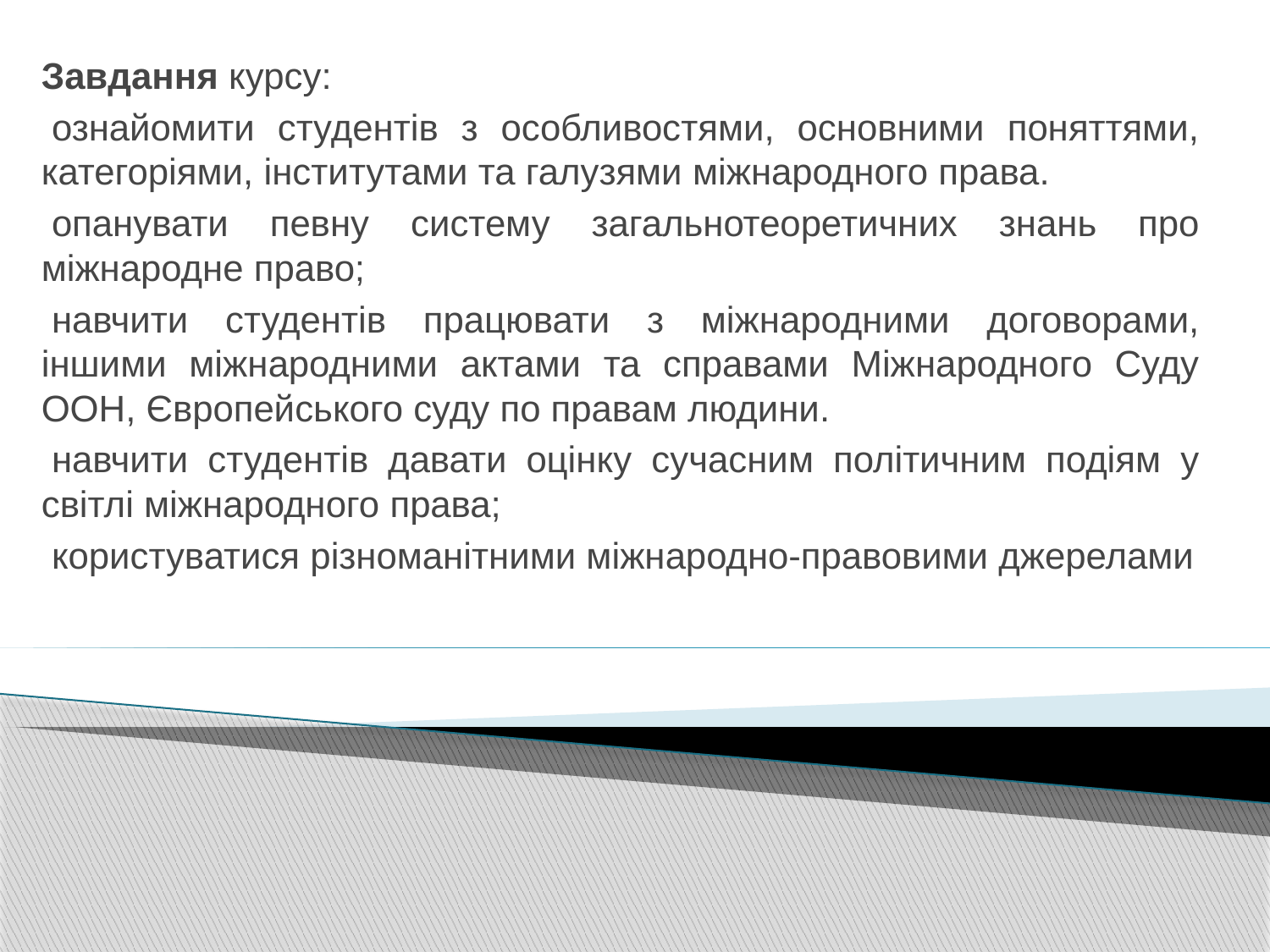

Завдання курсу:
 ознайомити студентів з особливостями, основними поняттями, категоріями, інститутами та галузями міжнародного права.
 опанувати певну систему загальнотеоретичних знань про міжнародне право;
 навчити студентів працювати з міжнародними договорами, іншими міжнародними актами та справами Міжнародного Суду ООН, Європейського суду по правам людини.
 навчити студентів давати оцінку сучасним політичним подіям у світлі міжнародного права;
 користуватися різноманітними міжнародно-правовими джерелами